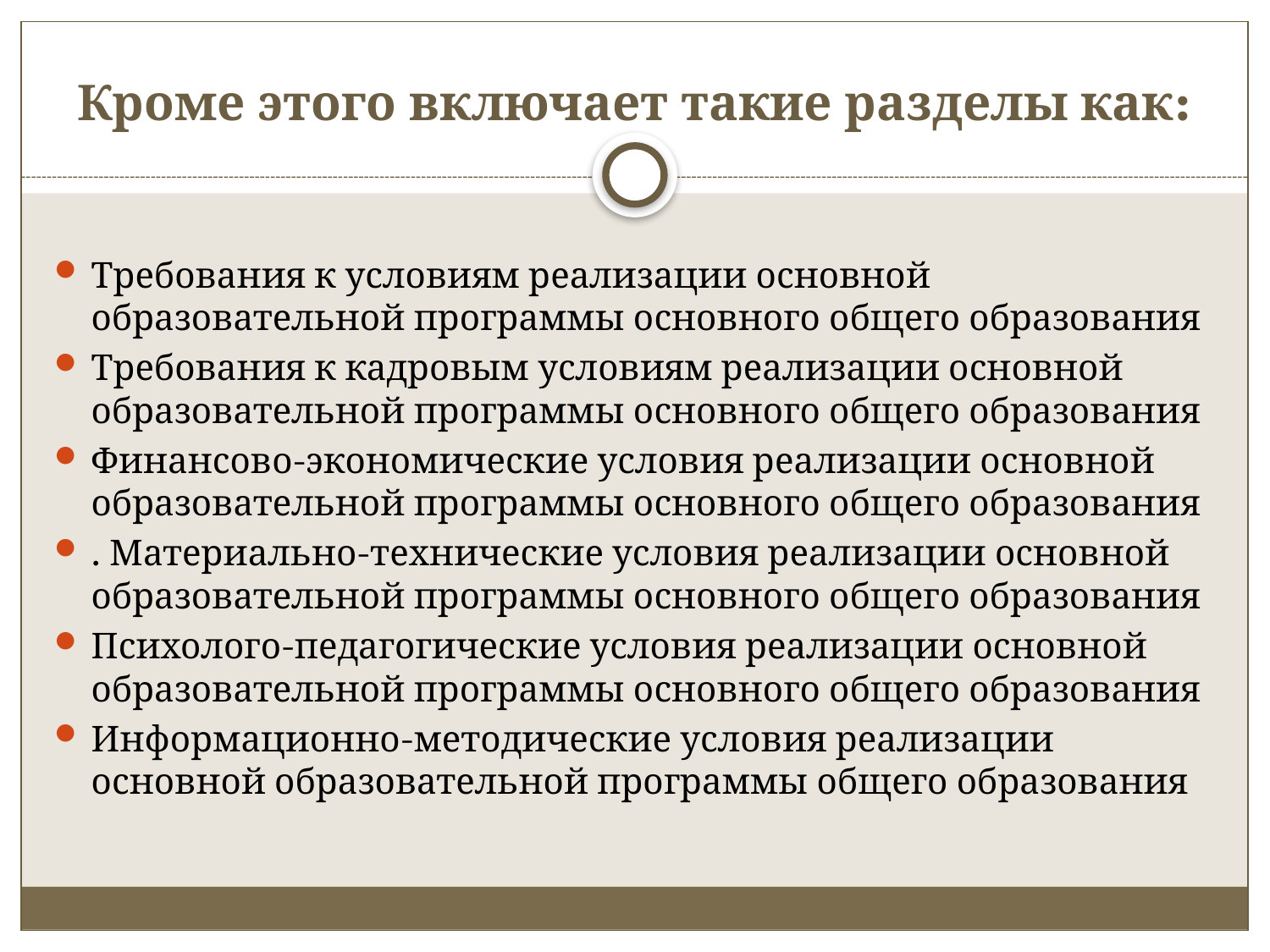

# Кроме этого включает такие разделы как:
Требования к условиям реализации основной образовательной программы основного общего образования
Требования к кадровым условиям реализации основной образовательной программы основного общего образования
Финансово-экономические условия реализации основной образовательной программы основного общего образования
. Материально-технические условия реализации основной образовательной программы основного общего образования
Психолого-педагогические условия реализации основной образовательной программы основного общего образования
Информационно-методические условия реализации основной образовательной программы общего образования